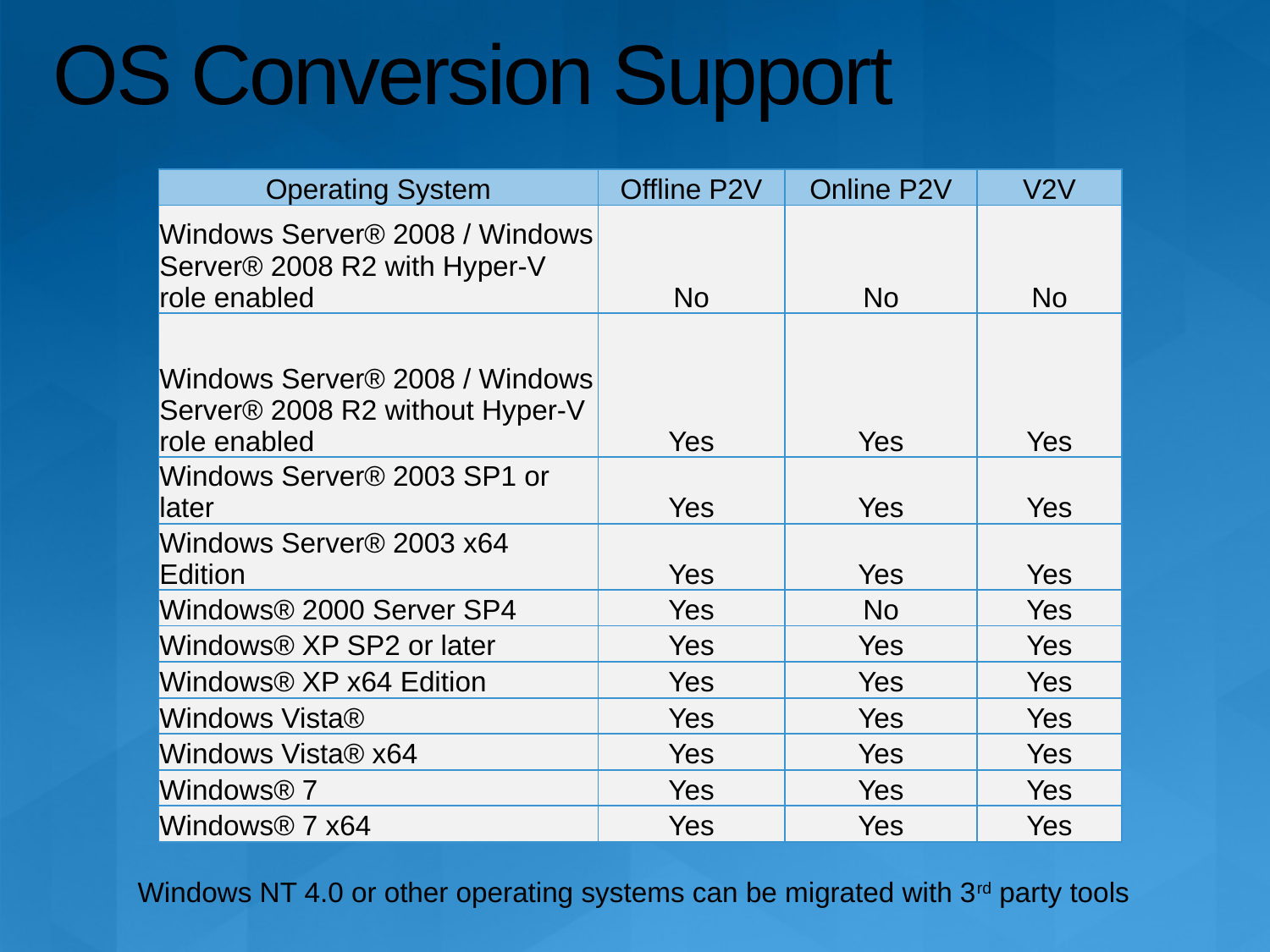

# OS Conversion Support
| Operating System | Offline P2V | Online P2V | V2V |
| --- | --- | --- | --- |
| Windows Server® 2008 / Windows Server® 2008 R2 with Hyper-V role enabled | No | No | No |
| Windows Server® 2008 / Windows Server® 2008 R2 without Hyper-V role enabled | Yes | Yes | Yes |
| Windows Server® 2003 SP1 or later | Yes | Yes | Yes |
| Windows Server® 2003 x64 Edition | Yes | Yes | Yes |
| Windows® 2000 Server SP4 | Yes | No | Yes |
| Windows® XP SP2 or later | Yes | Yes | Yes |
| Windows® XP x64 Edition | Yes | Yes | Yes |
| Windows Vista® | Yes | Yes | Yes |
| Windows Vista® x64 | Yes | Yes | Yes |
| Windows® 7 | Yes | Yes | Yes |
| Windows® 7 x64 | Yes | Yes | Yes |
Windows NT 4.0 or other operating systems can be migrated with 3rd party tools